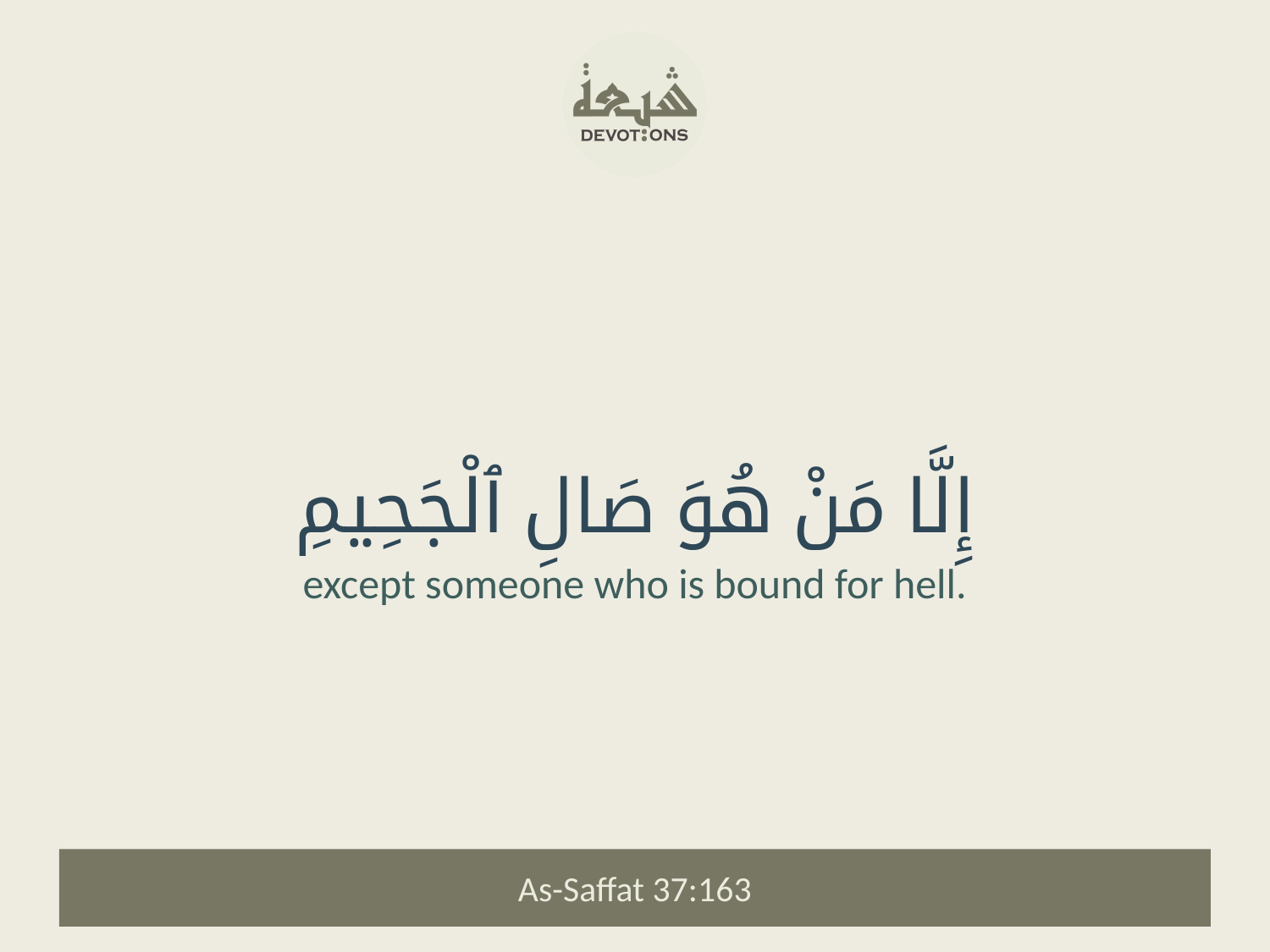

إِلَّا مَنْ هُوَ صَالِ ٱلْجَحِيمِ
except someone who is bound for hell.
As-Saffat 37:163